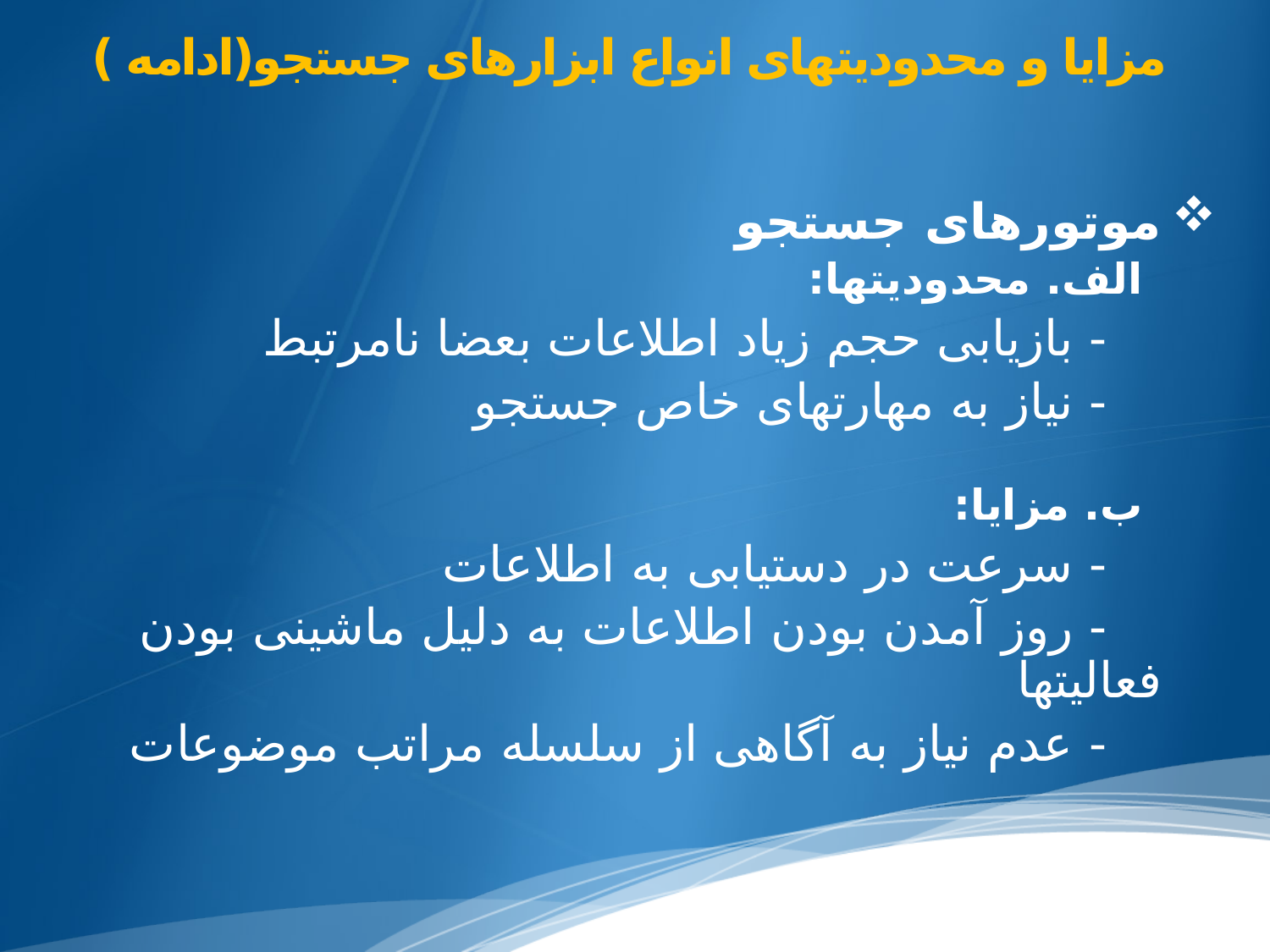

# مزایا و محدودیتهای انواع ابزارهای جستجو(ادامه )
موتورهای جستجو
     الف. محدودیتها:
       - بازیابی حجم زیاد اطلاعات بعضا نامرتبط
       - نیاز به مهارتهای خاص جستجو

     ب. مزایا:
       - سرعت در دستیابی به اطلاعات
       - روز آمدن بودن اطلاعات به دلیل ماشینی بودن فعالیتها
       - عدم نیاز به آگاهی از سلسله مراتب موضوعات